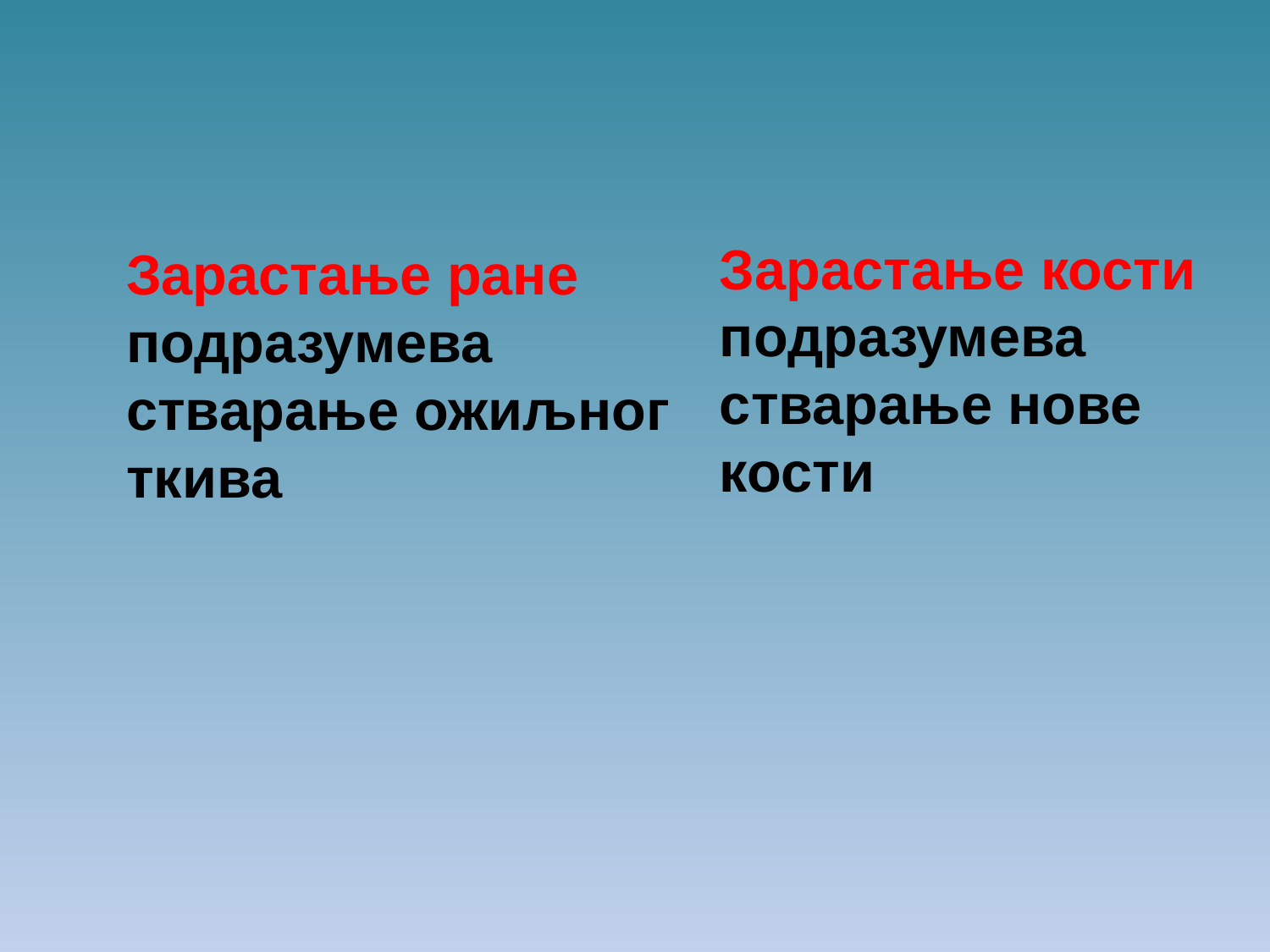

Зарастање кости
подразумева
стварање нове
кости
Зарастање ране
подразумева
стварање ожиљног
ткива